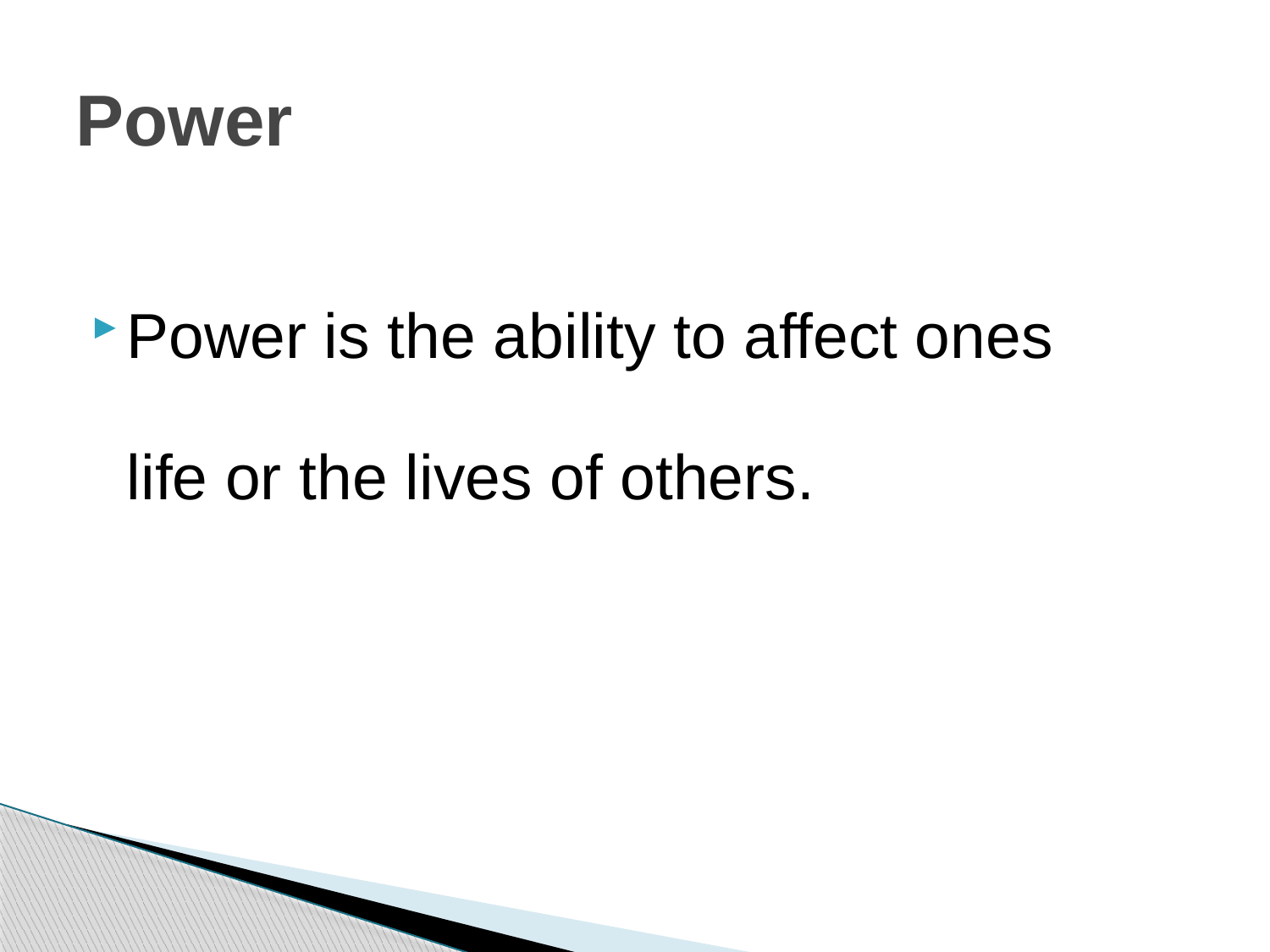

# Power

Power is the ability to affect ones

	life or the lives of others.